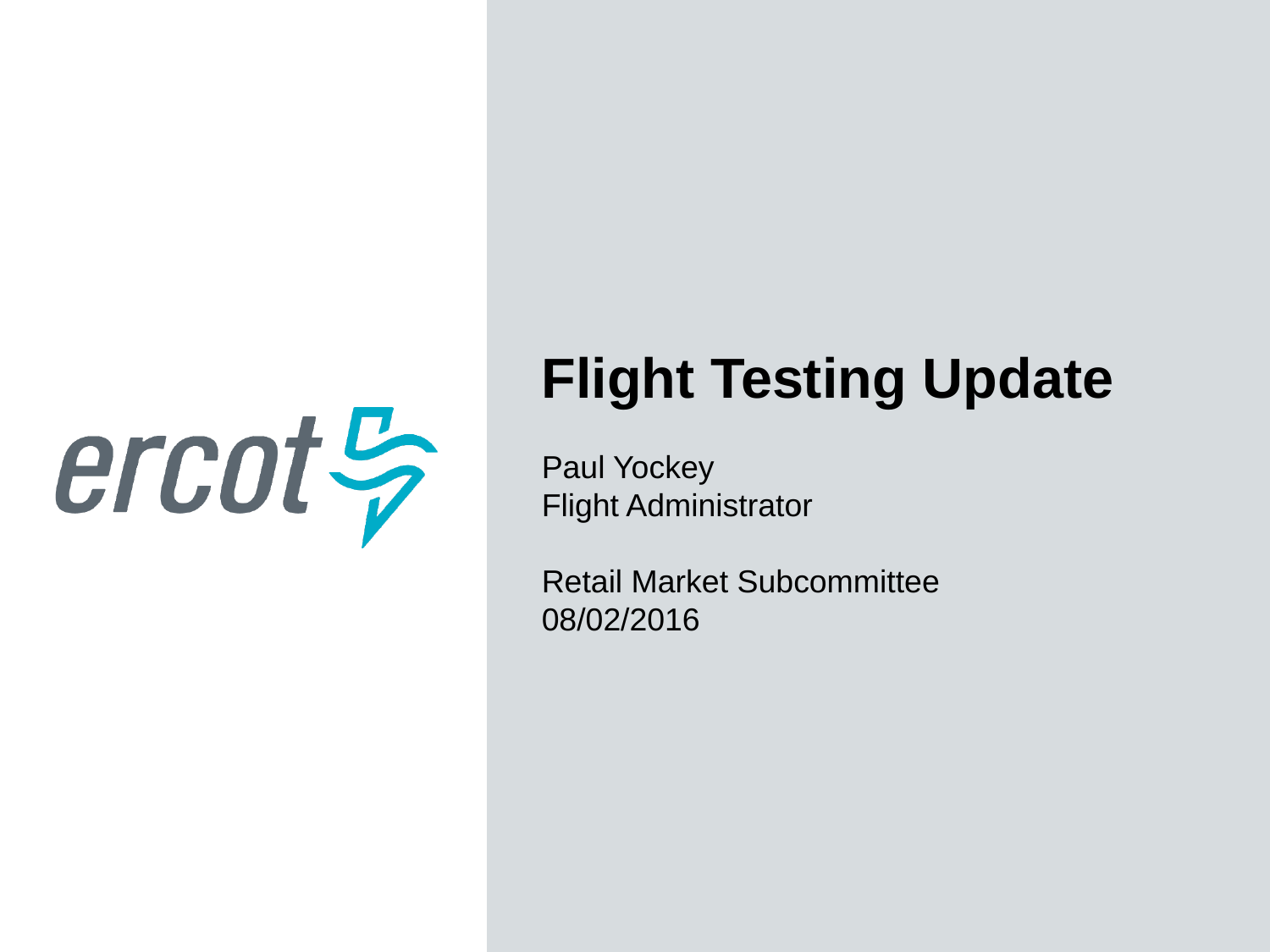

Flight Testing Update

Paul Yockey
Flight Administrator

Retail Market Subcommittee
08/02/2016